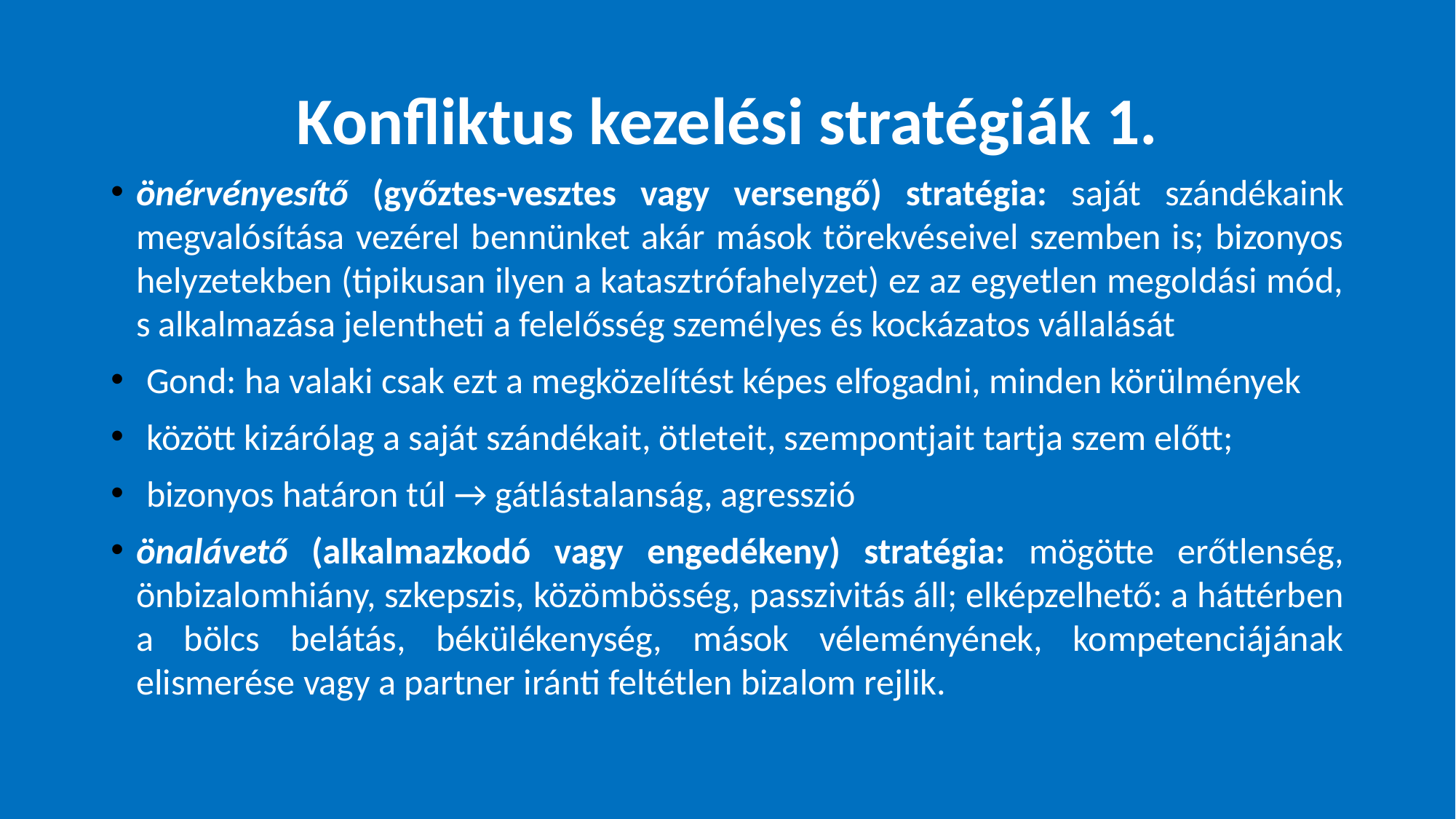

# Konfliktus kezelési stratégiák 1.
önérvényesítő (győztes-vesztes vagy versengő) stratégia: saját szándékaink megvalósítása vezérel bennünket akár mások törekvéseivel szemben is; bizonyos helyzetekben (tipikusan ilyen a katasztrófahelyzet) ez az egyetlen megoldási mód, s alkalmazása jelentheti a felelősség személyes és kockázatos vállalását
   Gond: ha valaki csak ezt a megközelítést képes elfogadni, minden körülmények
   között kizárólag a saját szándékait, ötleteit, szempontjait tartja szem előtt;
   bizonyos határon túl → gátlástalanság, agresszió
önalávető (alkalmazkodó vagy engedékeny) stratégia: mögötte erőtlenség, önbizalomhiány, szkepszis, közömbösség, passzivitás áll; elképzelhető: a háttérben a bölcs belátás, békülékenység, mások véleményének, kompetenciájának elismerése vagy a partner iránti feltétlen bizalom rejlik.